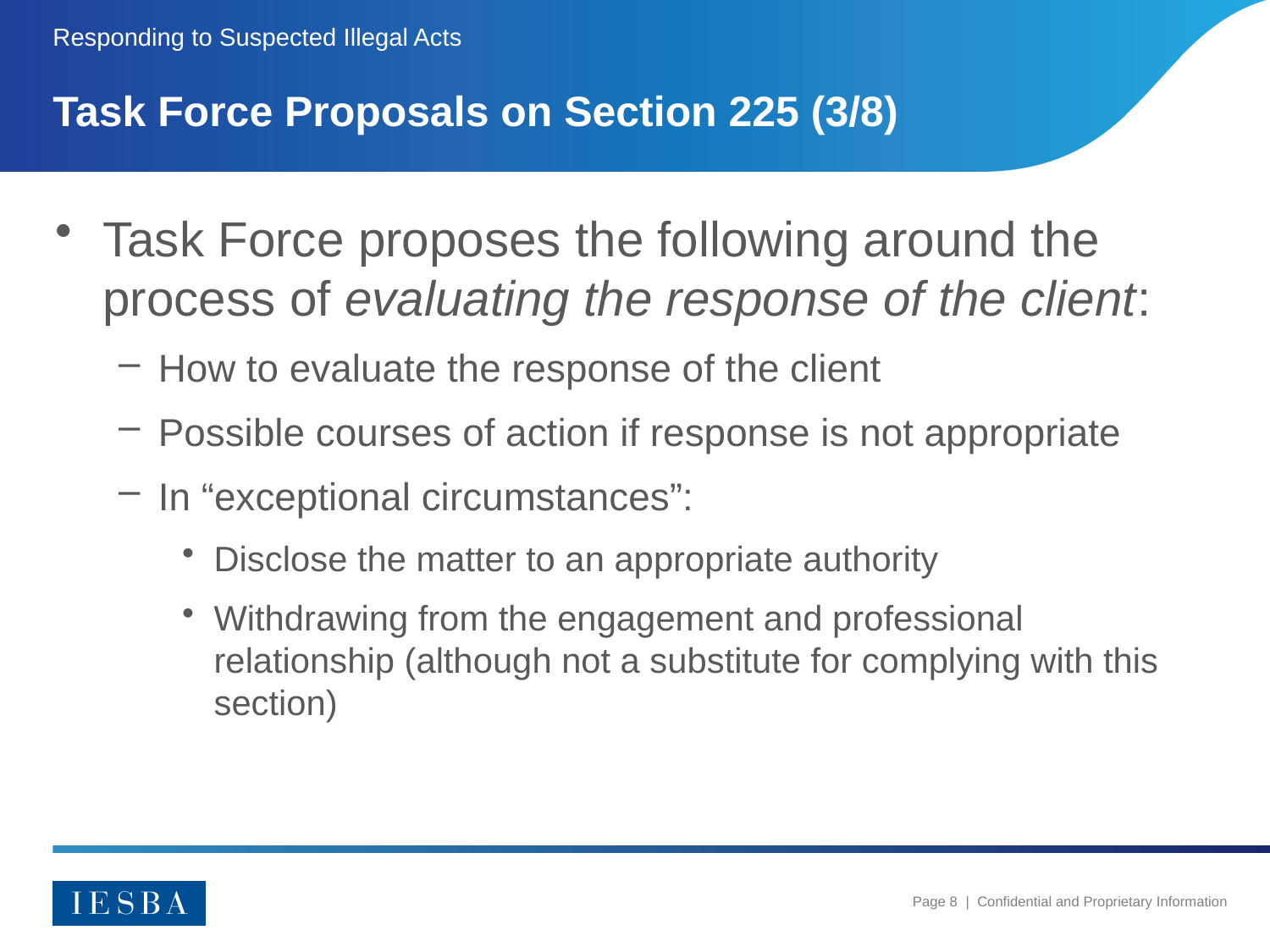

Responding to Suspected Illegal Acts

# Task Force Proposals on Section 225 (3/8)
Task Force proposes the following around the process of evaluating the response of the client:
How to evaluate the response of the client
Possible courses of action if response is not appropriate
In “exceptional circumstances”:
Disclose the matter to an appropriate authority
Withdrawing from the engagement and professional relationship (although not a substitute for complying with this section)